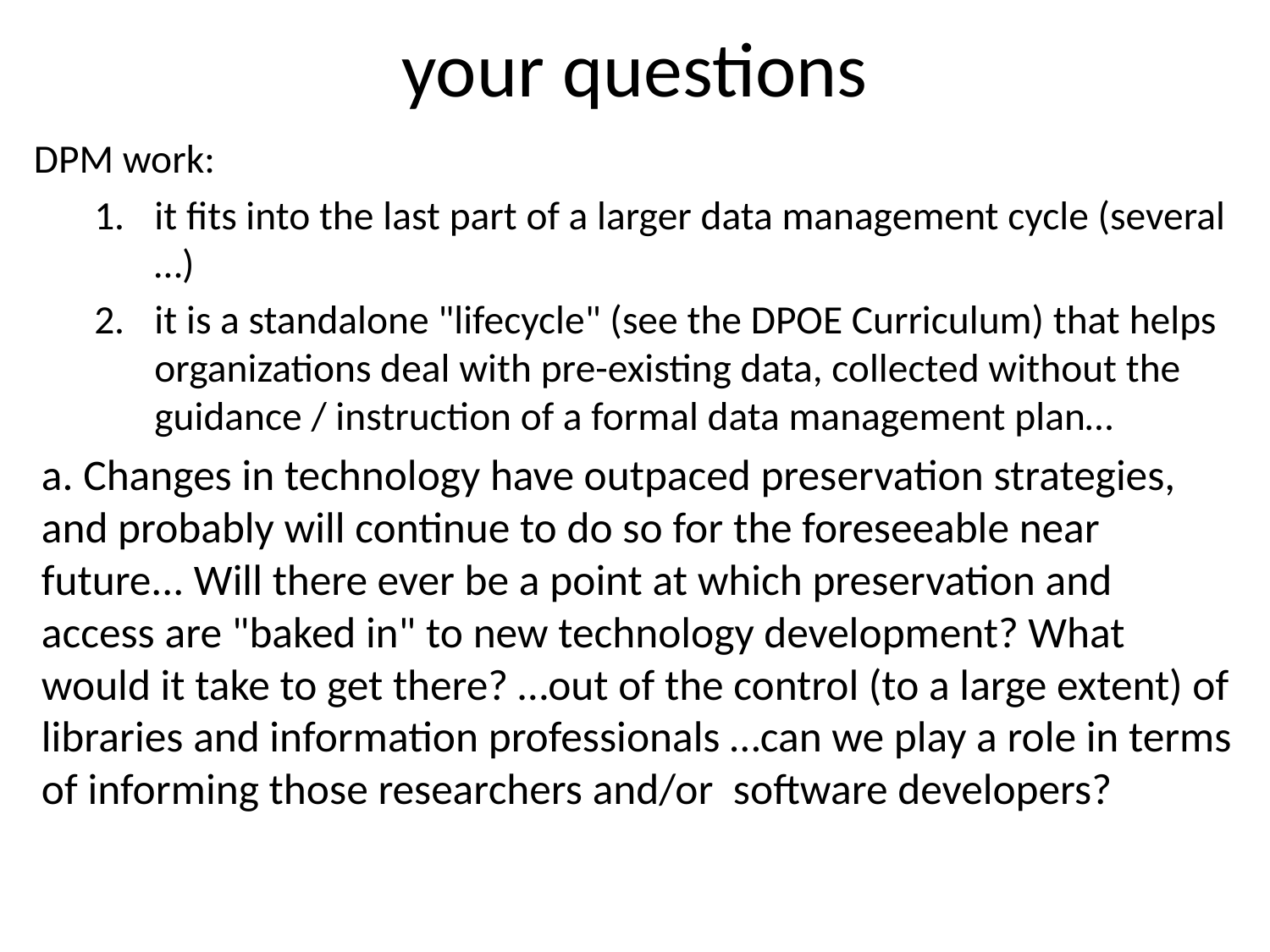

# your questions
DPM work:
it fits into the last part of a larger data management cycle (several …)
it is a standalone "lifecycle" (see the DPOE Curriculum) that helps organizations deal with pre-existing data, collected without the guidance / instruction of a formal data management plan…
a. Changes in technology have outpaced preservation strategies, and probably will continue to do so for the foreseeable near future... Will there ever be a point at which preservation and access are "baked in" to new technology development? What would it take to get there? …out of the control (to a large extent) of libraries and information professionals …can we play a role in terms of informing those researchers and/or  software developers?